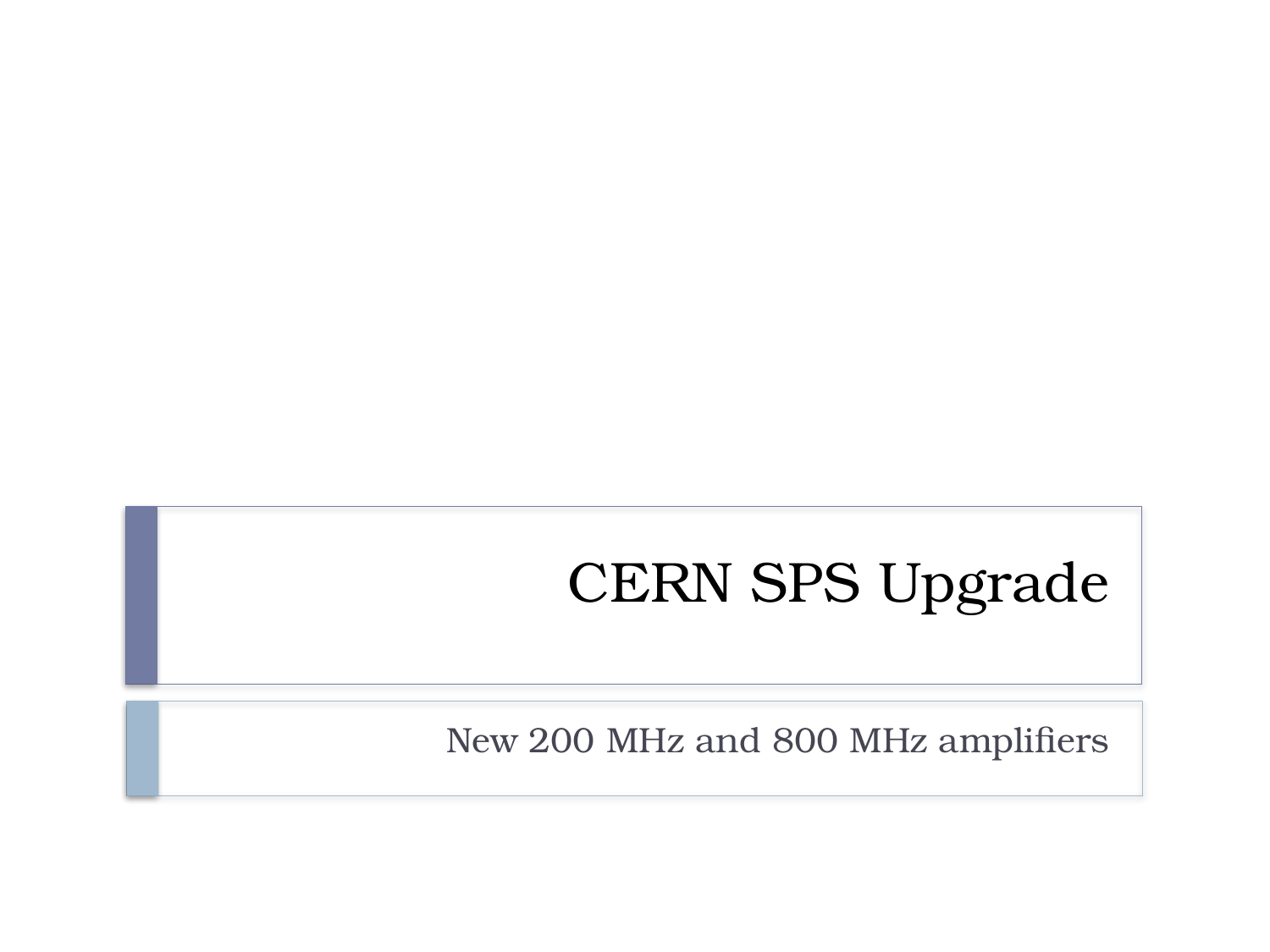

# CERN SPS Upgrade
New 200 MHz and 800 MHz amplifiers